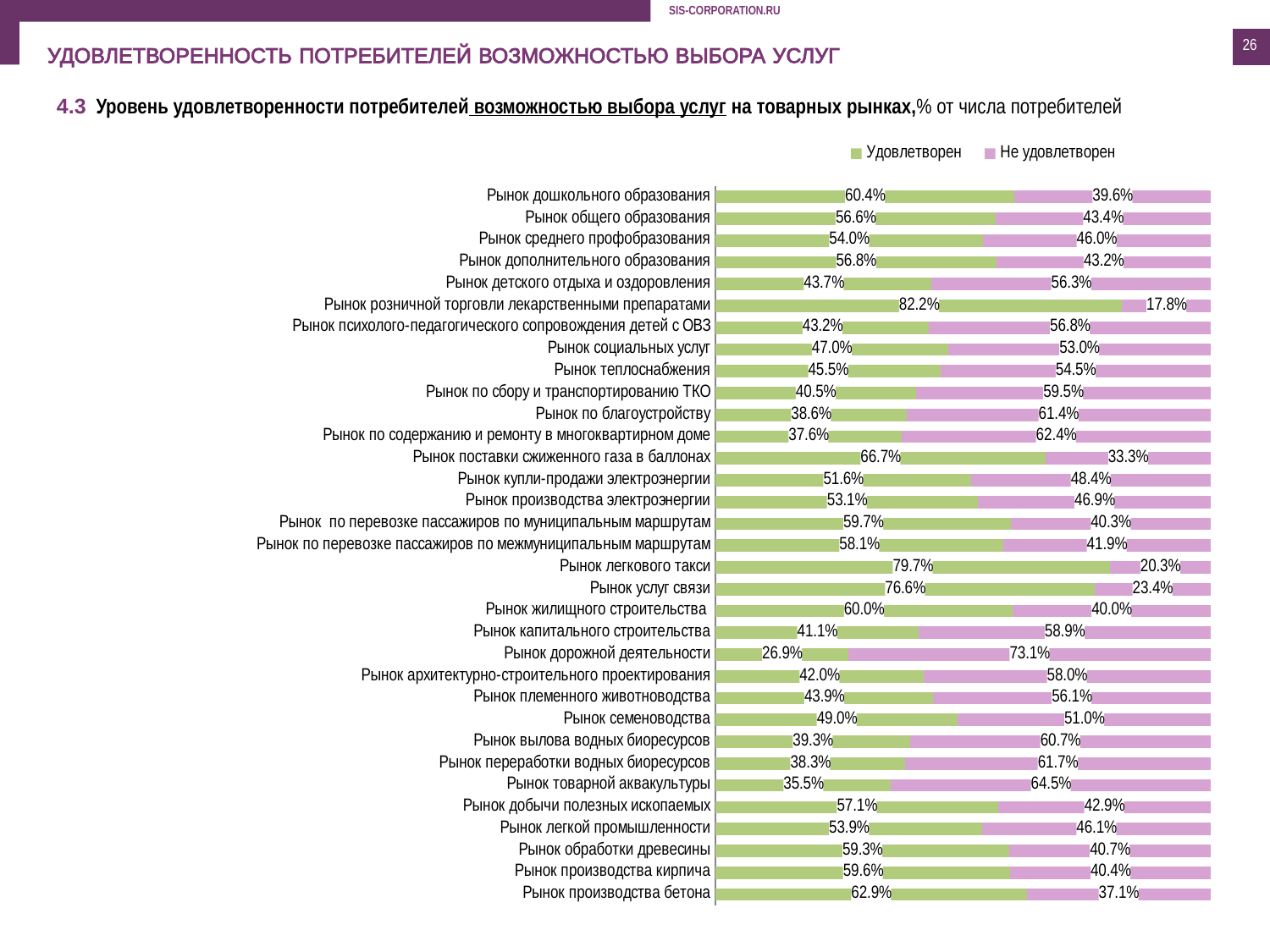

26
УДОВЛЕТВОРЕННОСТЬ ПОТРЕБИТЕЛЕЙ ВОЗМОЖНОСТЬЮ ВЫБОРА УСЛУГ
4.3  Уровень удовлетворенности потребителей возможностью выбора услуг на товарных рынках,% от числа потребителей

### Chart

| Category | Удовлетворен | Не удовлетворен |
|---|---|---|
| Рынок дошкольного образования | 0.6040000000000001 | 0.3960000000000001 |
| Рынок общего образования | 0.566 | 0.43400000000000005 |
| Рынок среднего профобразования | 0.54 | 0.46 |
| Рынок дополнительного образования | 0.568 | 0.43200000000000005 |
| Рынок детского отдыха и оздоровления | 0.43700000000000006 | 0.563 |
| Рынок розничной торговли лекарственными препаратами | 0.822 | 0.17800000000000002 |
| Рынок психолого-педагогического сопровождения детей с ОВЗ | 0.43200000000000005 | 0.568 |
| Рынок социальных услуг | 0.47000000000000003 | 0.53 |
| Рынок теплоснабжения | 0.455 | 0.545 |
| Рынок по сбору и транспортированию ТКО | 0.4050000000000001 | 0.595 |
| Рынок по благоустройству | 0.38600000000000007 | 0.6140000000000001 |
| Рынок по содержанию и ремонту в многоквартирном доме | 0.37600000000000006 | 0.6240000000000001 |
| Рынок поставки сжиженного газа в баллонах | 0.6670000000000001 | 0.3330000000000001 |
| Рынок купли-продажи электроэнергии | 0.516 | 0.4840000000000001 |
| Рынок производства электроэнергии | 0.531 | 0.46900000000000003 |
| Рынок  по перевозке пассажиров по муниципальным маршрутам | 0.597 | 0.403 |
| Рынок по перевозке пассажиров по межмуниципальным маршрутам | 0.581 | 0.41900000000000004 |
| Рынок легкового такси | 0.797 | 0.203 |
| Рынок услуг связи | 0.7660000000000001 | 0.234 |
| Рынок жилищного строительства  | 0.6000000000000001 | 0.4 |
| Рынок капитального строительства | 0.41100000000000003 | 0.589 |
| Рынок дорожной деятельности | 0.269 | 0.7310000000000001 |
| Рынок архитектурно-строительного проектирования | 0.42000000000000004 | 0.5800000000000001 |
| Рынок племенного животноводства | 0.43900000000000006 | 0.561 |
| Рынок семеноводства | 0.49000000000000005 | 0.51 |
| Рынок вылова водных биоресурсов | 0.39300000000000007 | 0.6070000000000001 |
| Рынок переработки водных биоресурсов | 0.38300000000000006 | 0.6170000000000001 |
| Рынок товарной аквакультуры | 0.35500000000000004 | 0.6450000000000001 |
| Рынок добычи полезных ископаемых | 0.571 | 0.4290000000000001 |
| Рынок легкой промышленности | 0.539 | 0.461 |
| Рынок обработки древесины | 0.593 | 0.40700000000000003 |
| Рынок производства кирпича | 0.596 | 0.4040000000000001 |
| Рынок производства бетона | 0.6290000000000001 | 0.37100000000000005 |